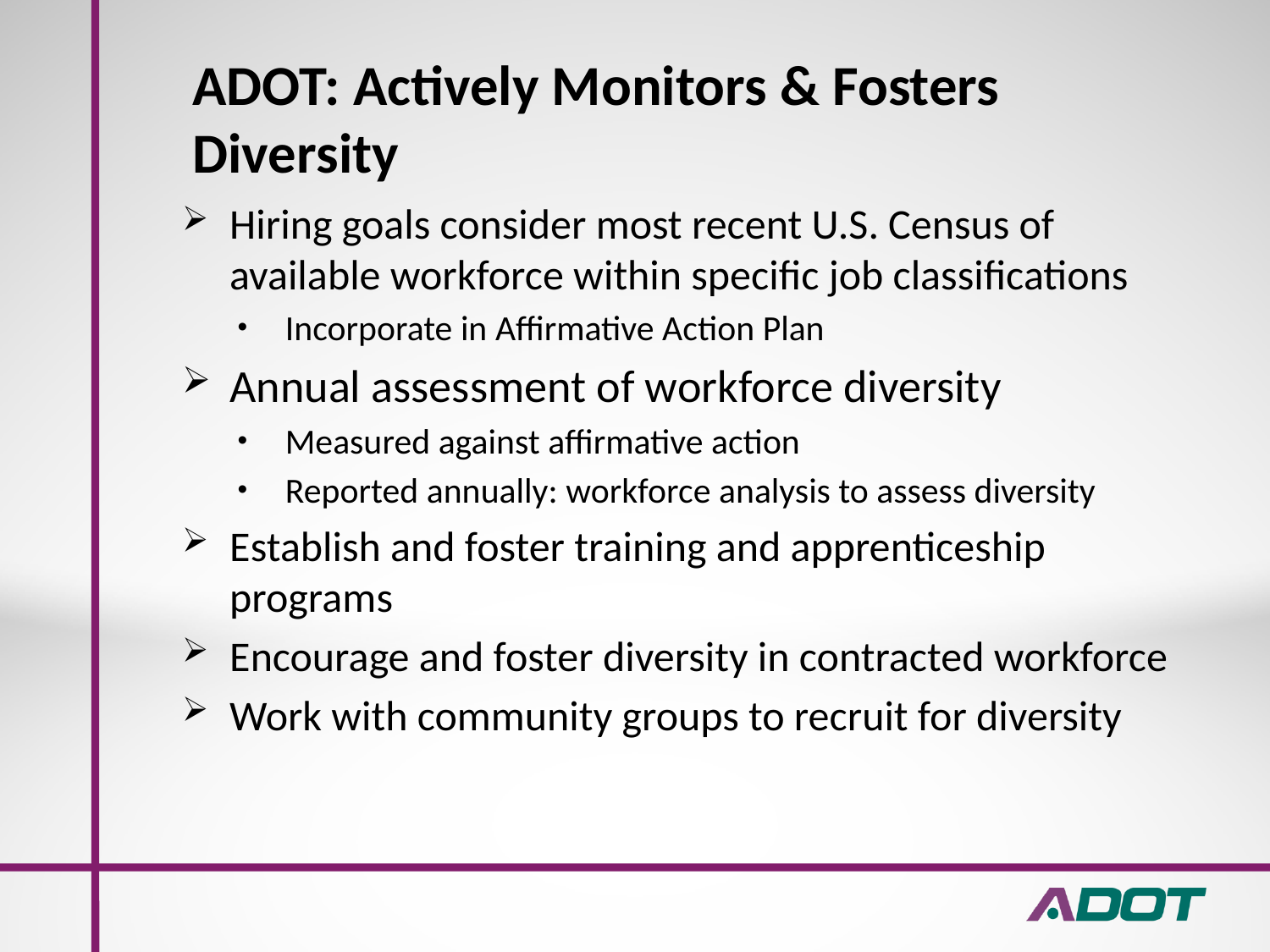

# ADOT: Actively Monitors & Fosters Diversity
Hiring goals consider most recent U.S. Census of available workforce within specific job classifications
Incorporate in Affirmative Action Plan
Annual assessment of workforce diversity
Measured against affirmative action
Reported annually: workforce analysis to assess diversity
Establish and foster training and apprenticeship programs
Encourage and foster diversity in contracted workforce
Work with community groups to recruit for diversity